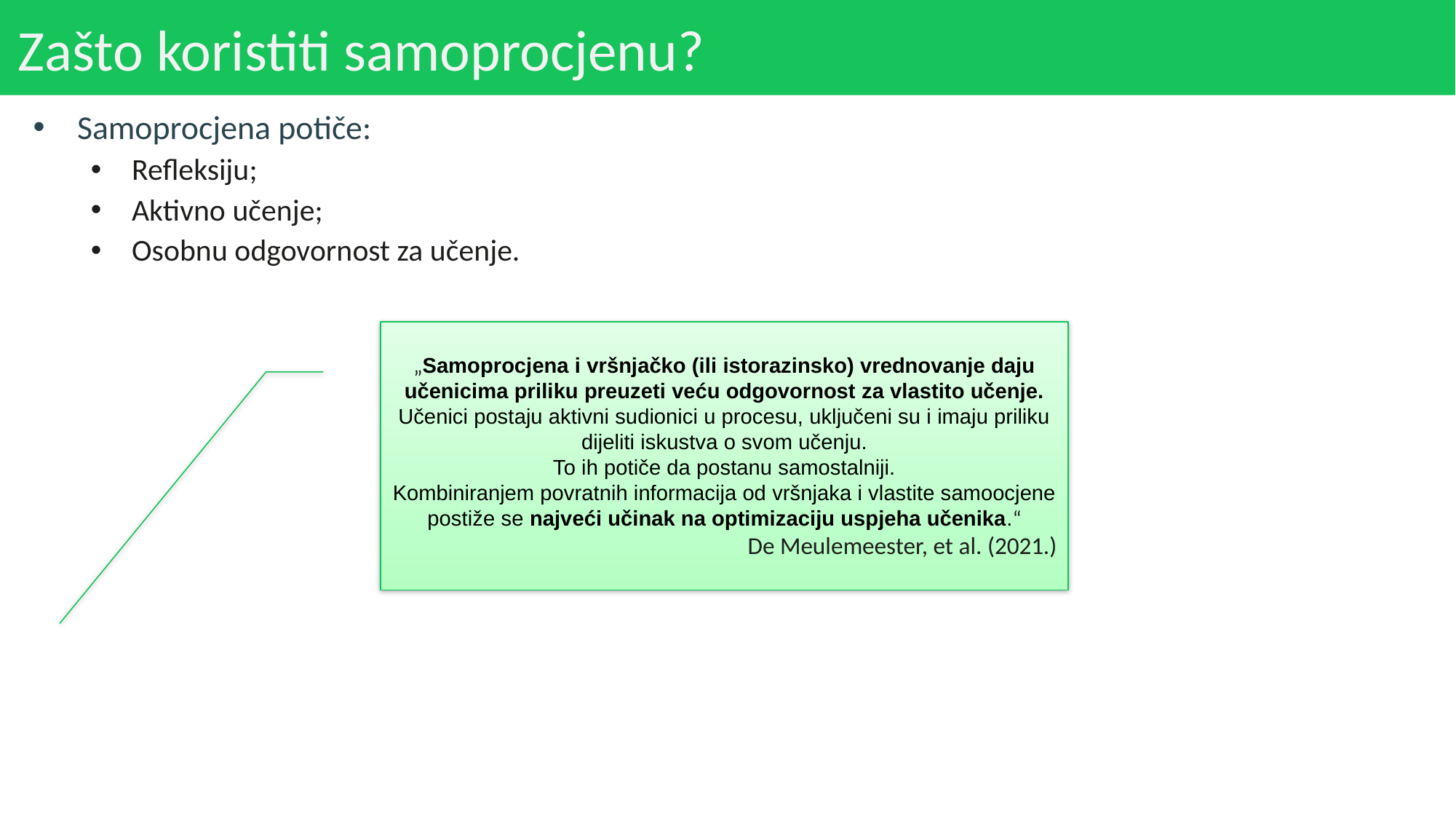

# Zašto koristiti samoprocjenu?
Samoprocjena potiče:
Refleksiju;
Aktivno učenje;
Osobnu odgovornost za učenje.

„Samoprocjena i vršnjačko (ili istorazinsko) vrednovanje daju učenicima priliku preuzeti veću odgovornost za vlastito učenje.
Učenici postaju aktivni sudionici u procesu, uključeni su i imaju priliku dijeliti iskustva o svom učenju.
To ih potiče da postanu samostalniji.
Kombiniranjem povratnih informacija od vršnjaka i vlastite samoocjene postiže se najveći učinak na optimizaciju uspjeha učenika.“
De Meulemeester, et al. (2021.)